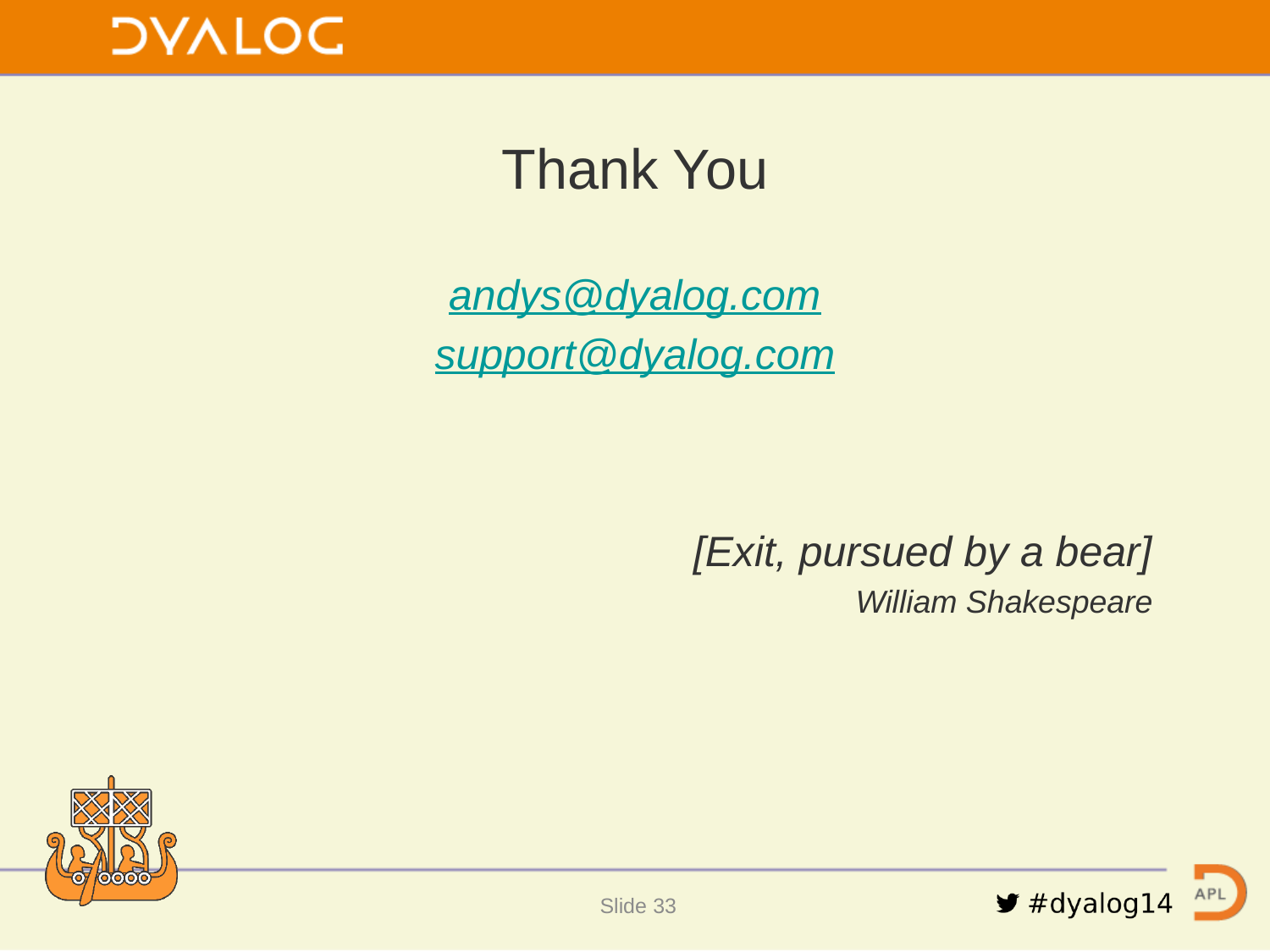

Thank You

andys@dyalog.com
support@dyalog.com

[Exit, pursued by a bear]
William Shakespeare
Slide 33